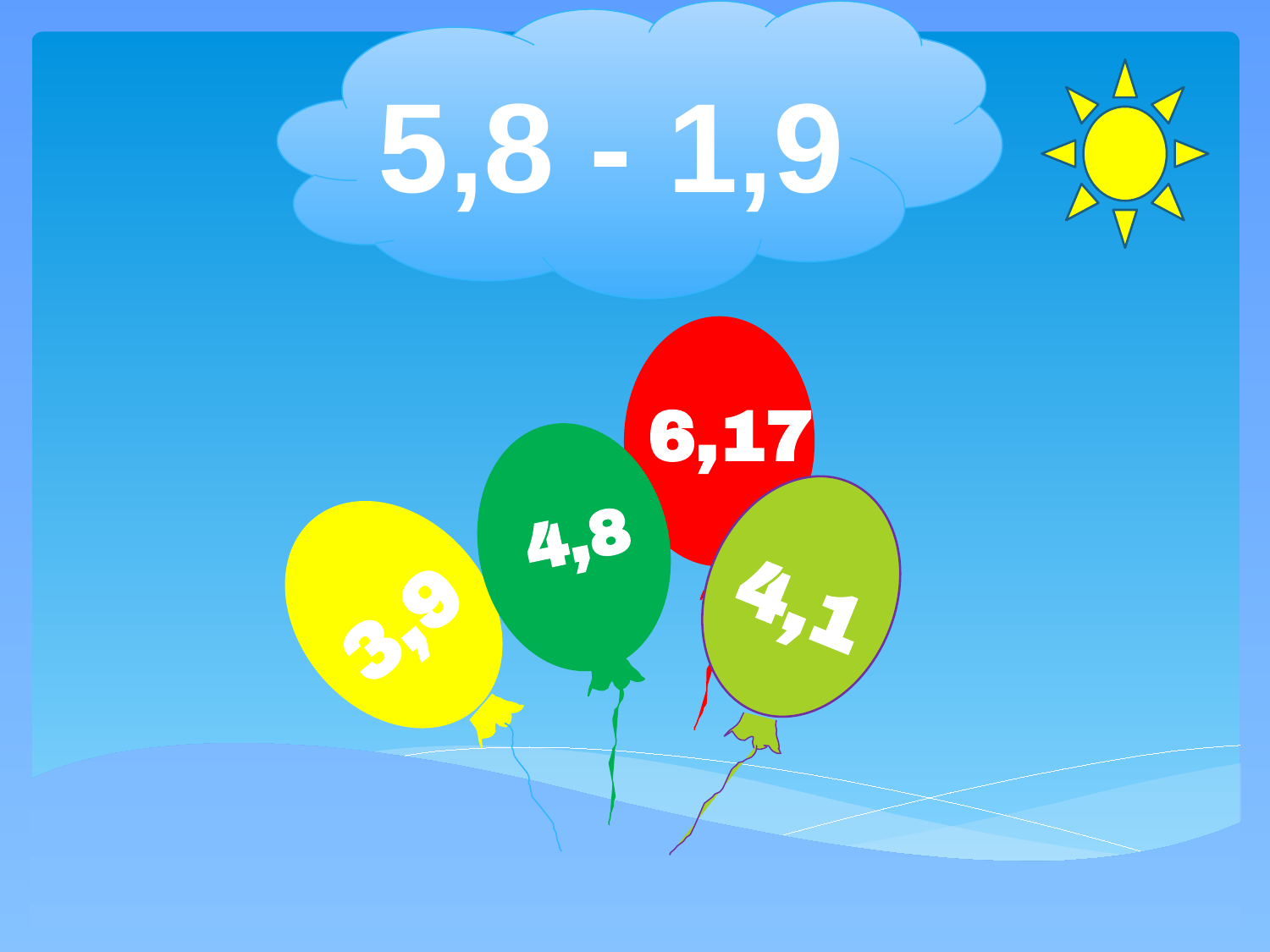

5,8 - 1,9

#

6,17

4,8

4,1

3,9